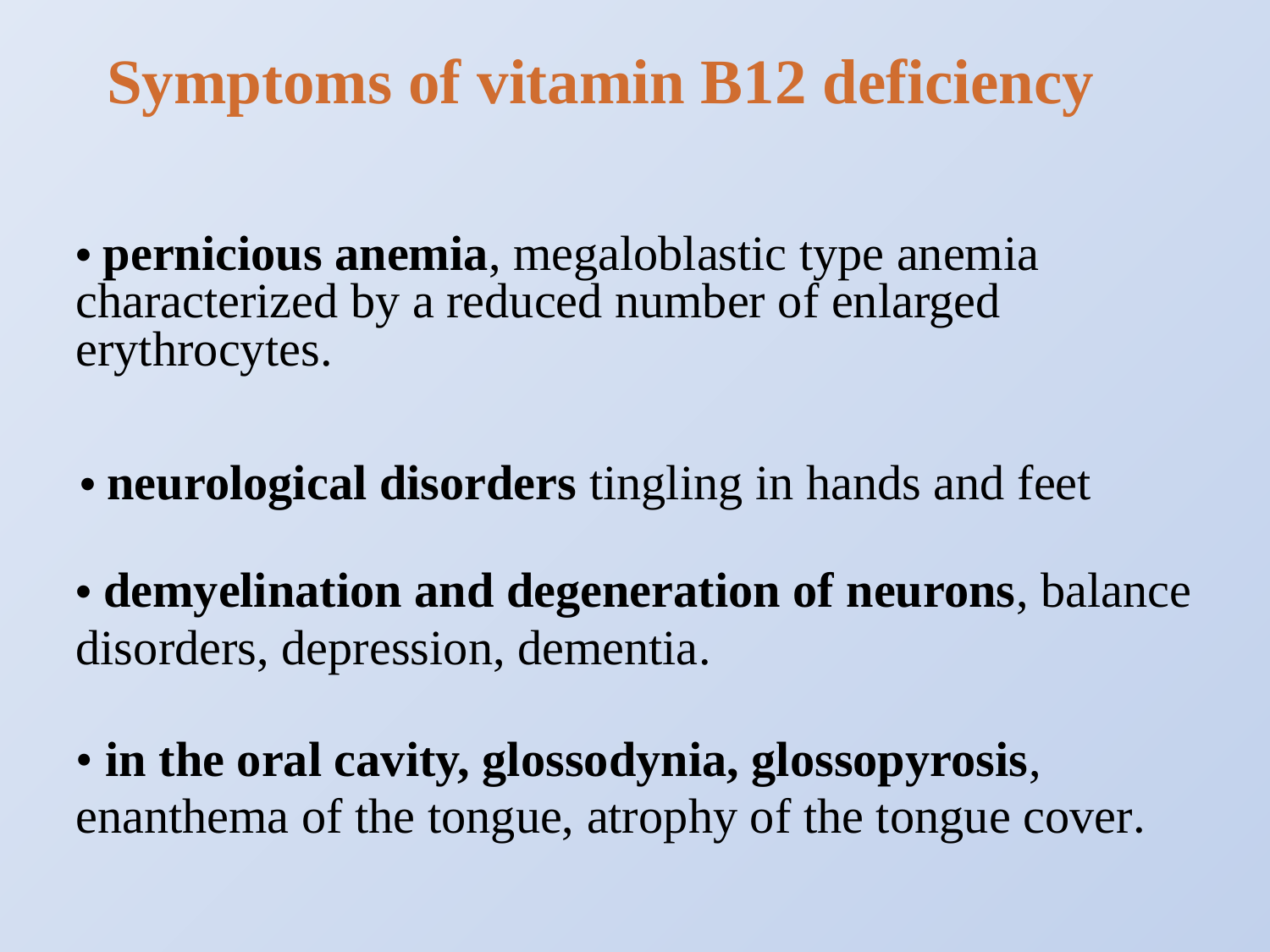

Symptoms of vitamin B12 deficiency

• pernicious anemia, megaloblastic type anemia characterized by a reduced number of enlarged erythrocytes.

• neurological disorders tingling in hands and feet

• demyelination and degeneration of neurons, balance disorders, depression, dementia.

• in the oral cavity, glossodynia, glossopyrosis, enanthema of the tongue, atrophy of the tongue cover.